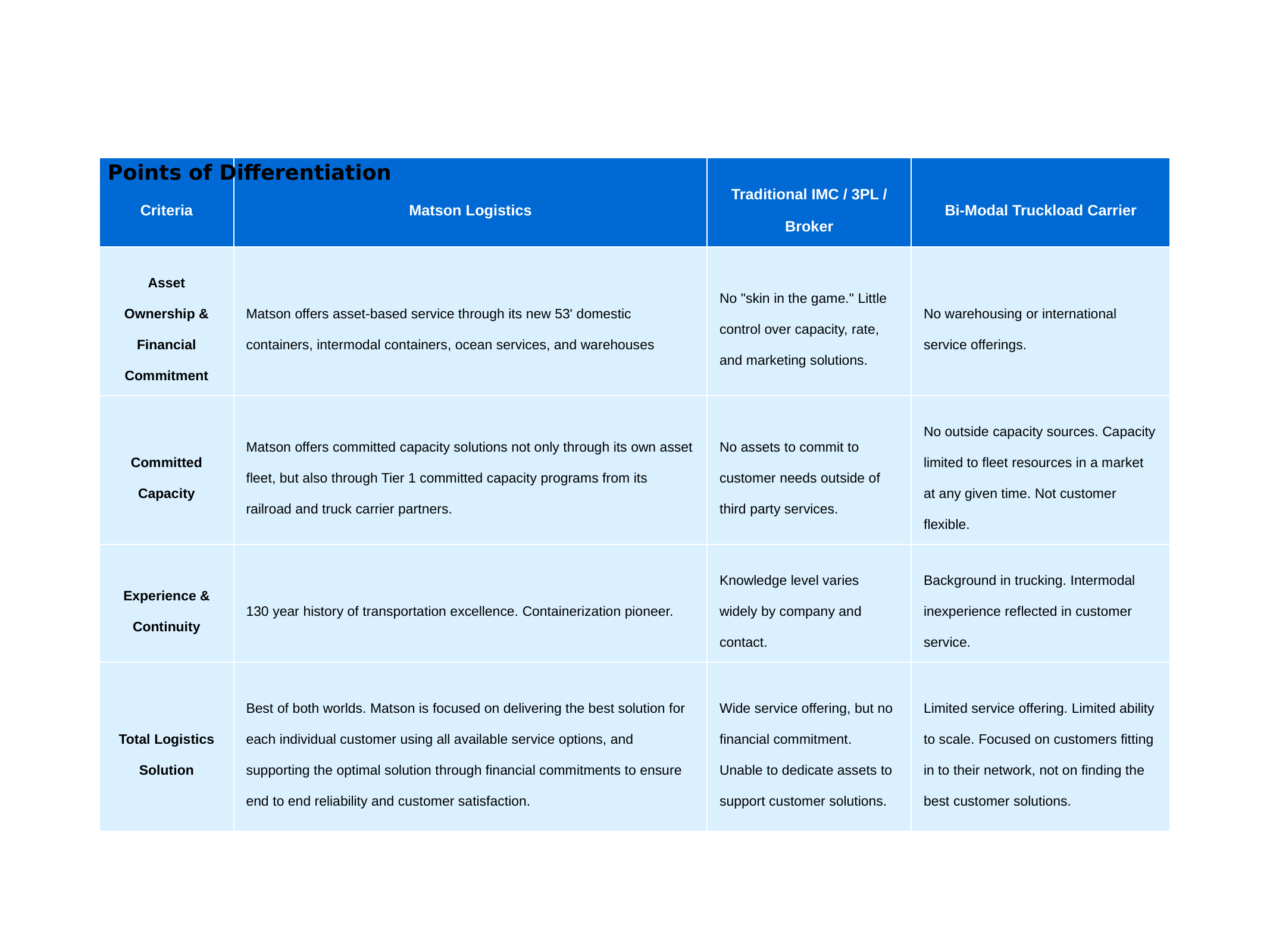

Points of Differentiation
| Criteria | Matson Logistics | Traditional IMC / 3PL / Broker | Bi-Modal Truckload Carrier |
| --- | --- | --- | --- |
| Asset Ownership & Financial Commitment | Matson offers asset-based service through its new 53' domestic containers, intermodal containers, ocean services, and warehouses | No "skin in the game." Little control over capacity, rate, and marketing solutions. | No warehousing or international service offerings. |
| Committed Capacity | Matson offers committed capacity solutions not only through its own asset fleet, but also through Tier 1 committed capacity programs from its railroad and truck carrier partners. | No assets to commit to customer needs outside of third party services. | No outside capacity sources. Capacity limited to fleet resources in a market at any given time. Not customer flexible. |
| Experience & Continuity | 130 year history of transportation excellence. Containerization pioneer. | Knowledge level varies widely by company and contact. | Background in trucking. Intermodal inexperience reflected in customer service. |
| Total Logistics Solution | Best of both worlds. Matson is focused on delivering the best solution for each individual customer using all available service options, and supporting the optimal solution through financial commitments to ensure end to end reliability and customer satisfaction. | Wide service offering, but no financial commitment. Unable to dedicate assets to support customer solutions. | Limited service offering. Limited ability to scale. Focused on customers fitting in to their network, not on finding the best customer solutions. |